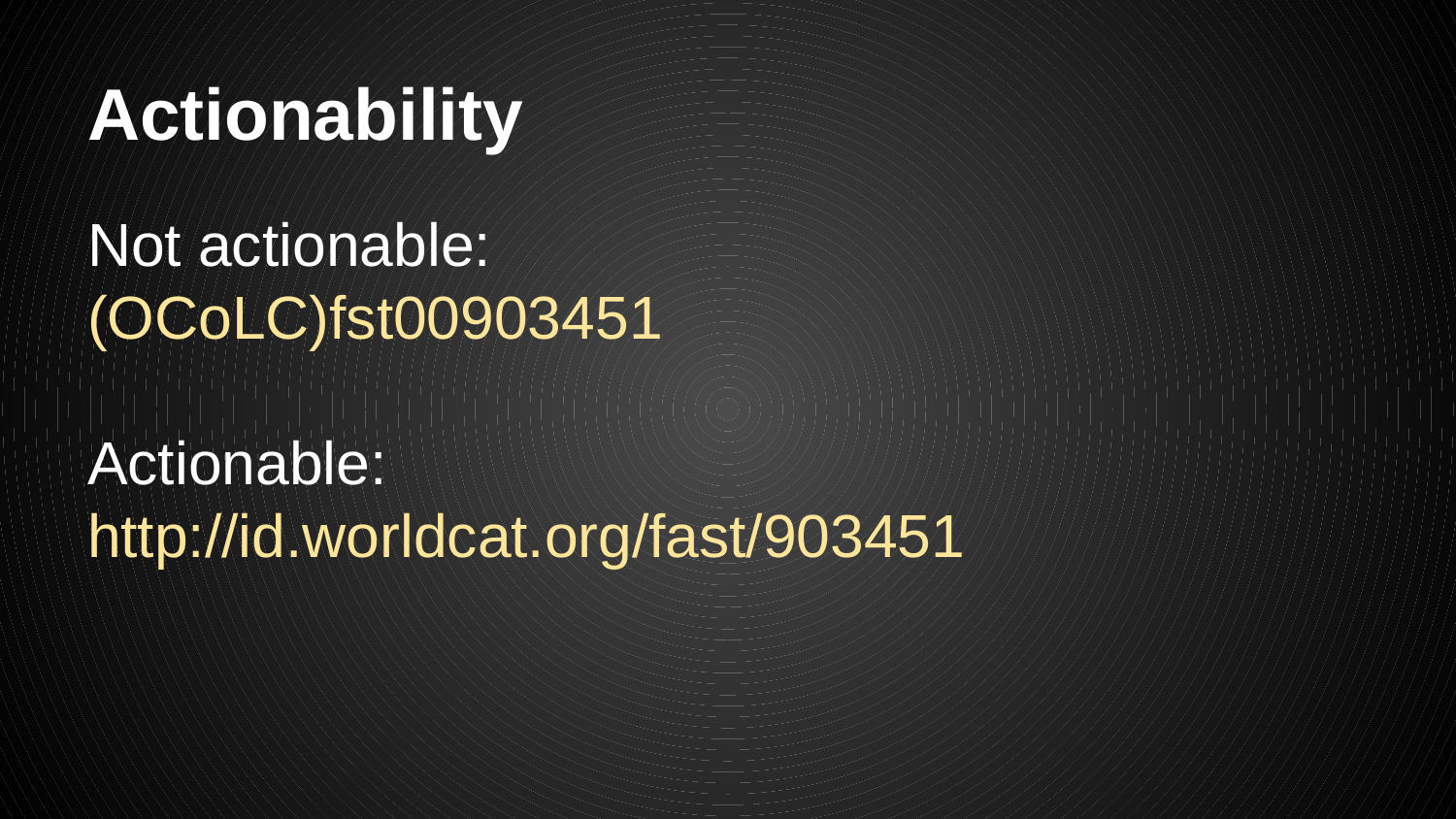

# Actionability
Not actionable:
(OCoLC)fst00903451

Actionable:
http://id.worldcat.org/fast/903451